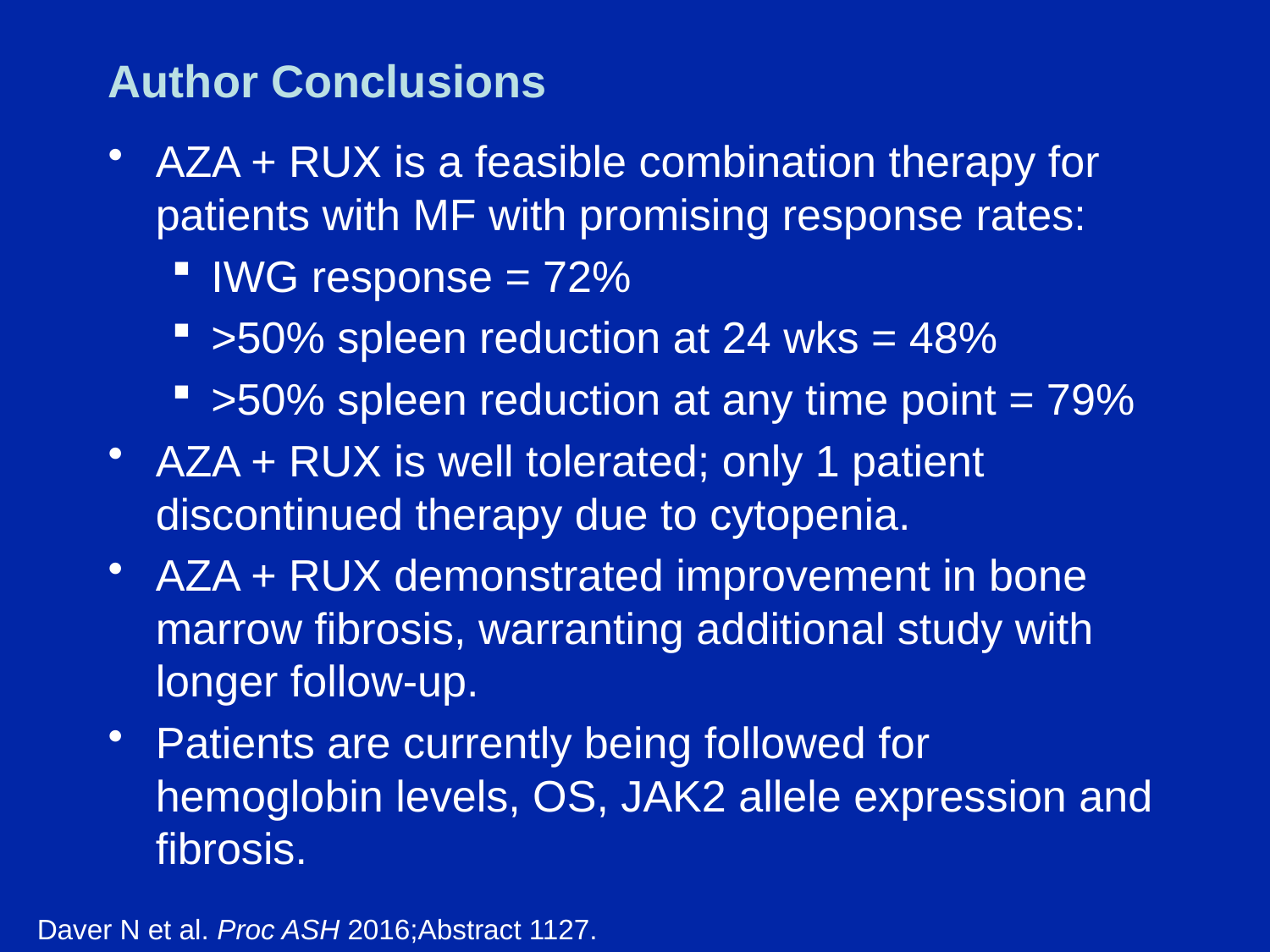

# Author Conclusions
AZA + RUX is a feasible combination therapy for patients with MF with promising response rates:
IWG response = 72%
>50% spleen reduction at 24 wks = 48%
>50% spleen reduction at any time point = 79%
AZA + RUX is well tolerated; only 1 patient discontinued therapy due to cytopenia.
AZA + RUX demonstrated improvement in bone marrow fibrosis, warranting additional study with longer follow-up.
Patients are currently being followed for hemoglobin levels, OS, JAK2 allele expression and fibrosis.
Daver N et al. Proc ASH 2016;Abstract 1127.